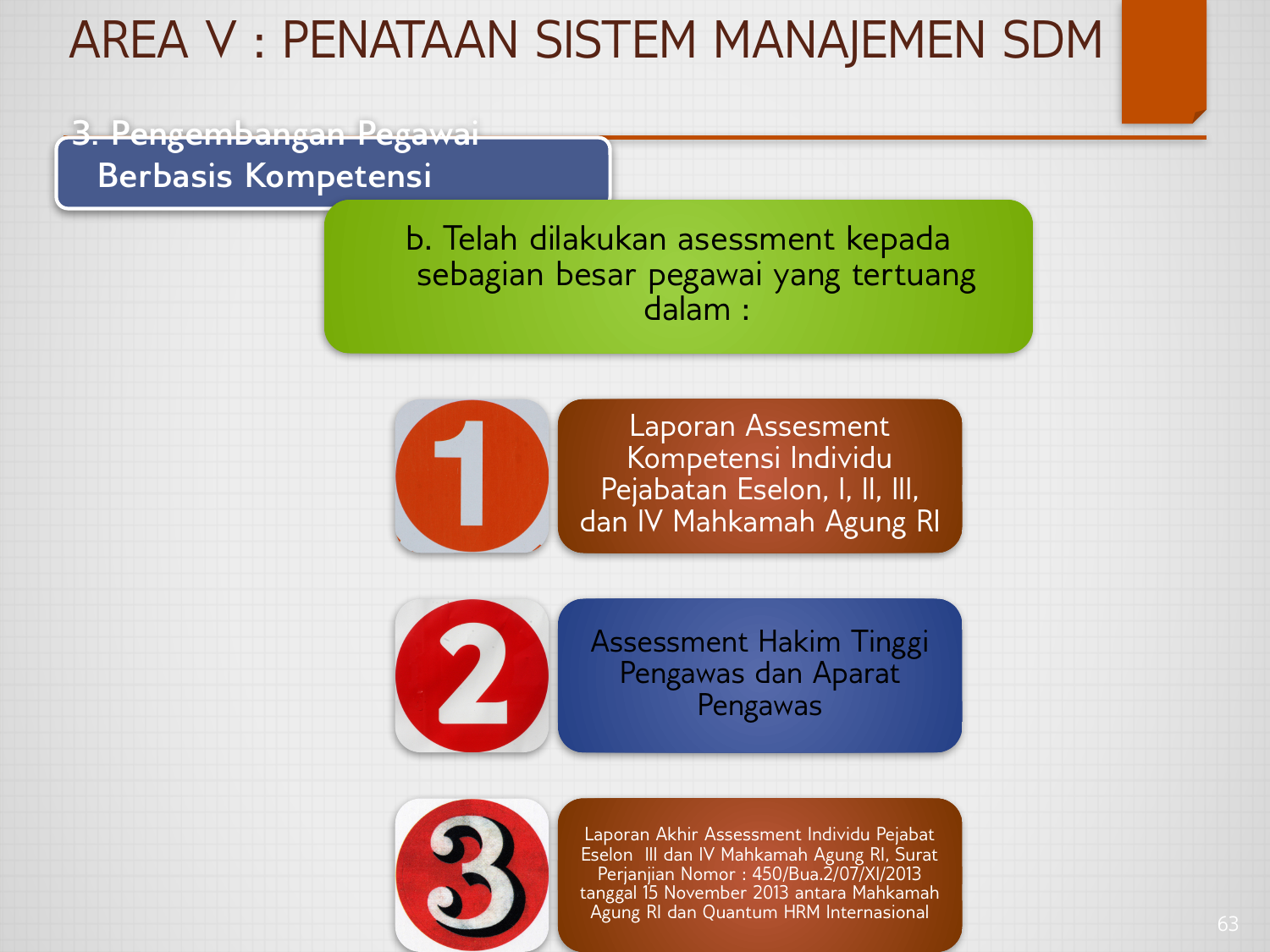

# AREA V : PENATAAN SISTEM MANAJEMEN SDM
3. Pengembangan Pegawai Berbasis Kompetensi

b. Telah dilakukan asessment kepada sebagian besar pegawai yang tertuang dalam :
Laporan Assesment Kompetensi Individu Pejabatan Eselon, I, II, III, dan IV Mahkamah Agung RI
Assessment Hakim Tinggi Pengawas dan Aparat Pengawas
Laporan Akhir Assessment Individu Pejabat Eselon  III dan IV Mahkamah Agung RI, Surat Perjanjian Nomor : 450/Bua.2/07/XI/2013 tanggal 15 November 2013 antara Mahkamah Agung RI dan Quantum HRM Internasional
63